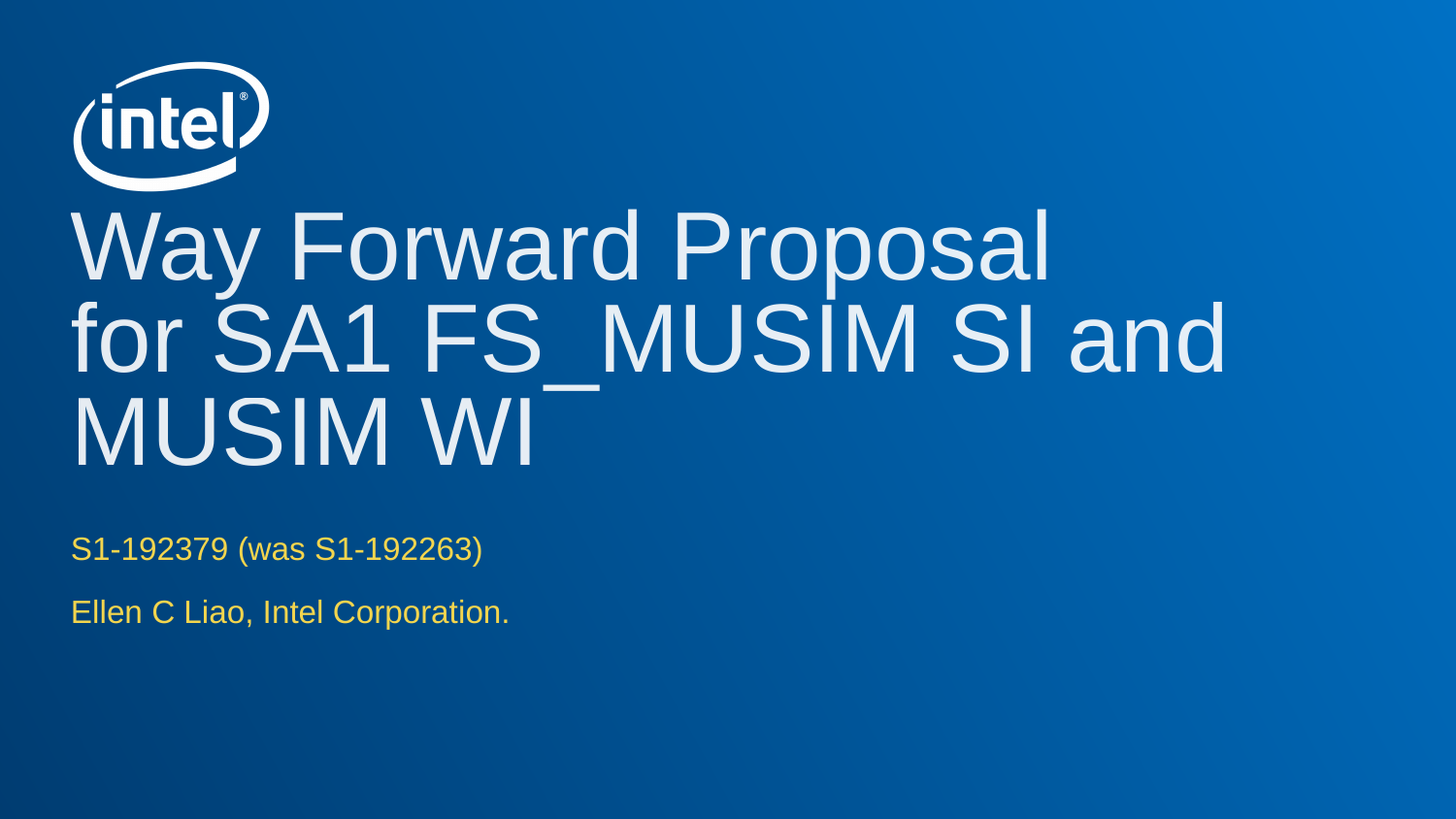

# Way Forward Proposal for SA1 FS_MUSIM SI and  MUSIM WI
S1-192379 (was S1-192263)
Ellen C Liao, Intel Corporation.